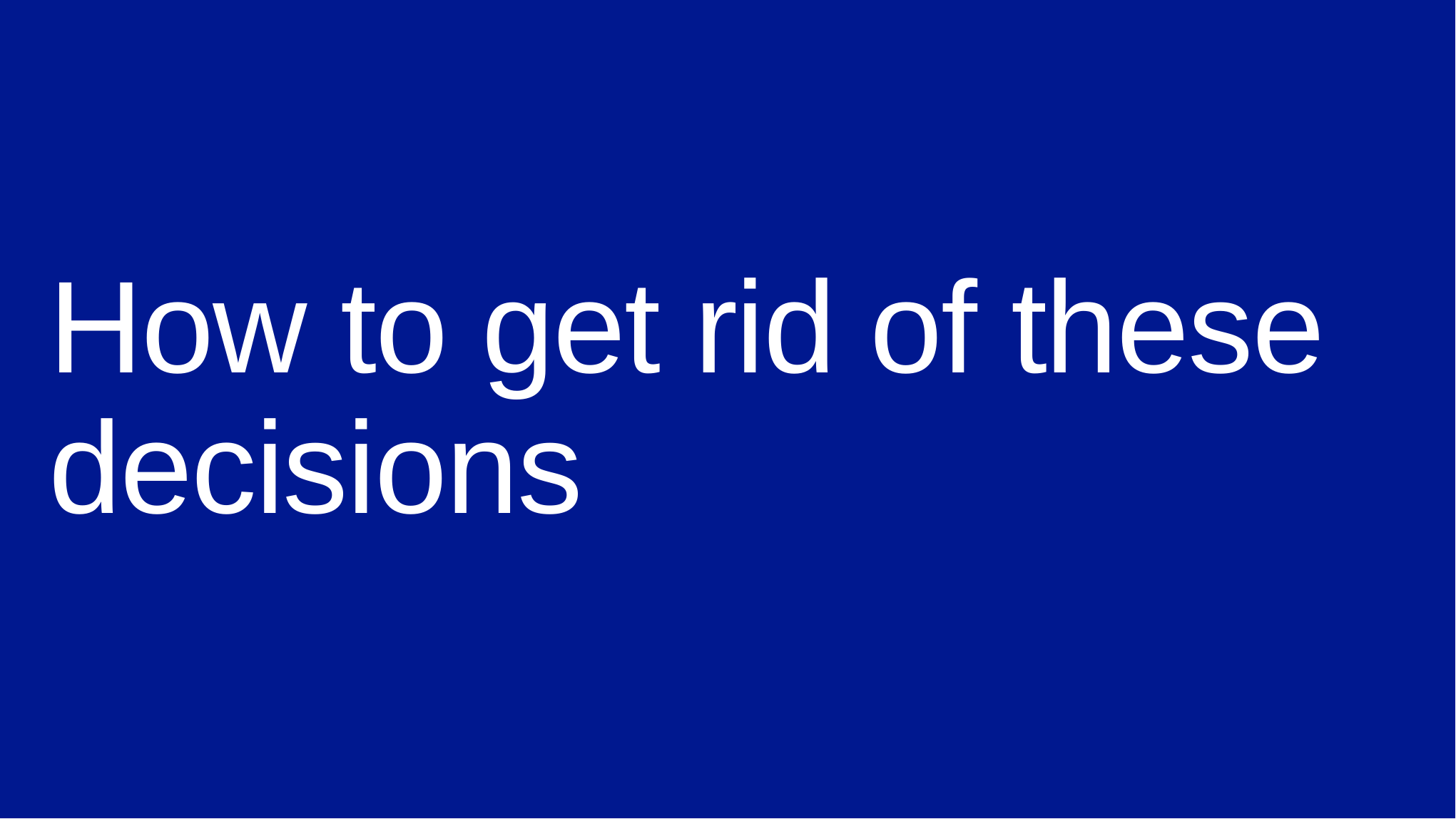

# How to get rid of these decisions